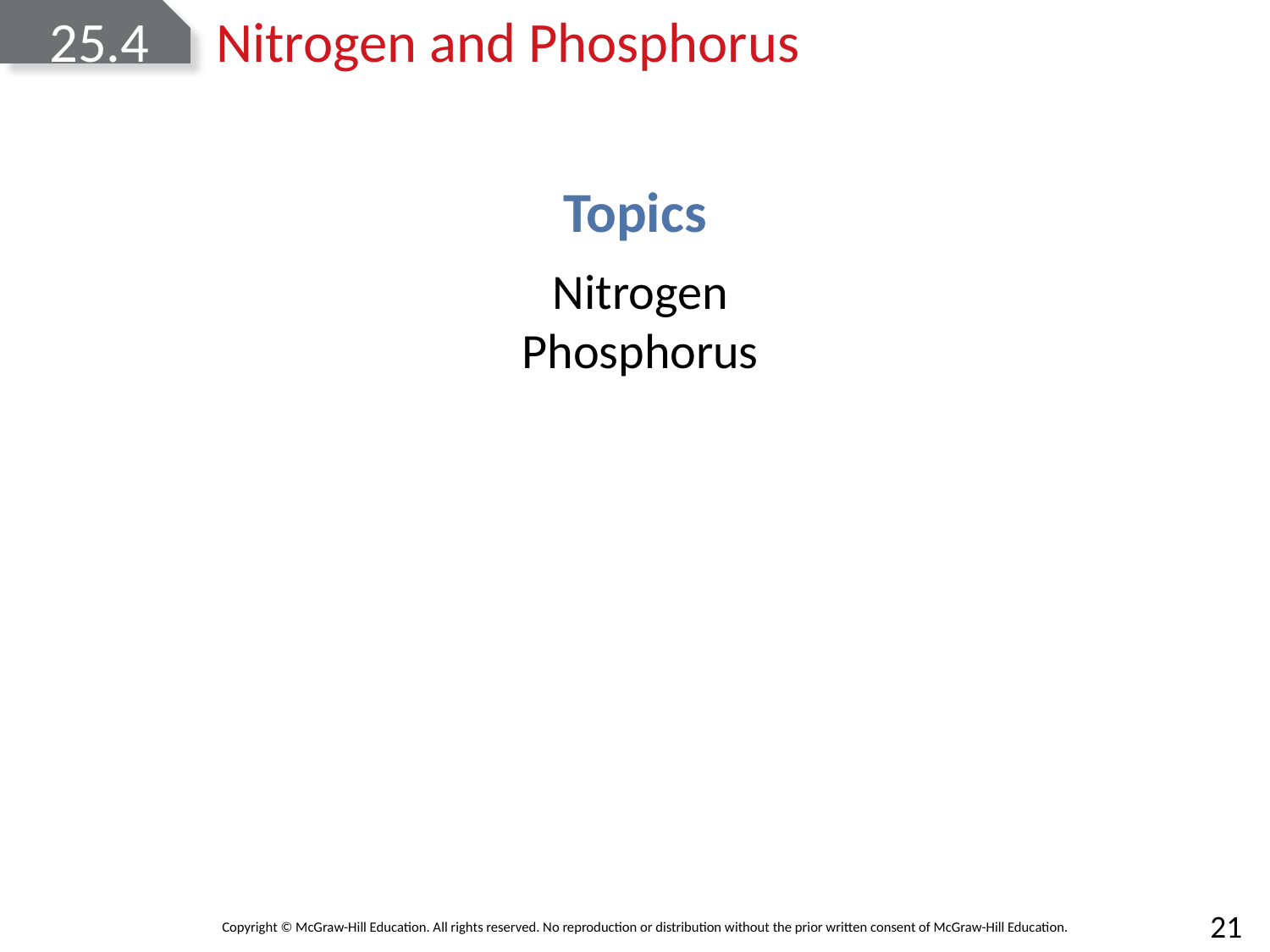

# 25.4	Nitrogen and Phosphorus
Topics
Nitrogen
Phosphorus